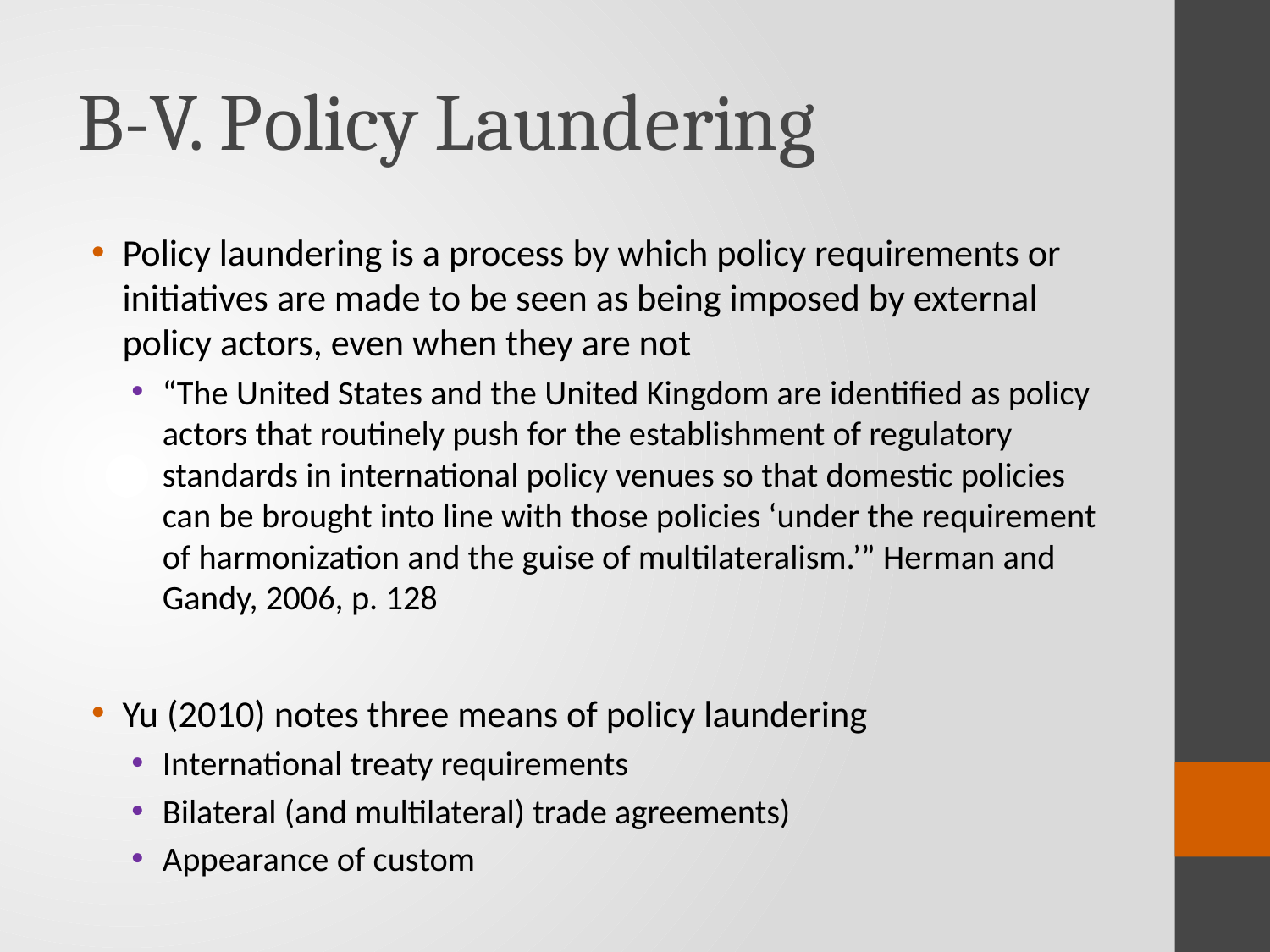

# B-V. Policy Laundering
Policy laundering is a process by which policy requirements or initiatives are made to be seen as being imposed by external policy actors, even when they are not
“The United States and the United Kingdom are identified as policy actors that routinely push for the establishment of regulatory standards in international policy venues so that domestic policies can be brought into line with those policies ‘under the requirement of harmonization and the guise of multilateralism.’” Herman and Gandy, 2006, p. 128

Yu (2010) notes three means of policy laundering
International treaty requirements
Bilateral (and multilateral) trade agreements)
Appearance of custom